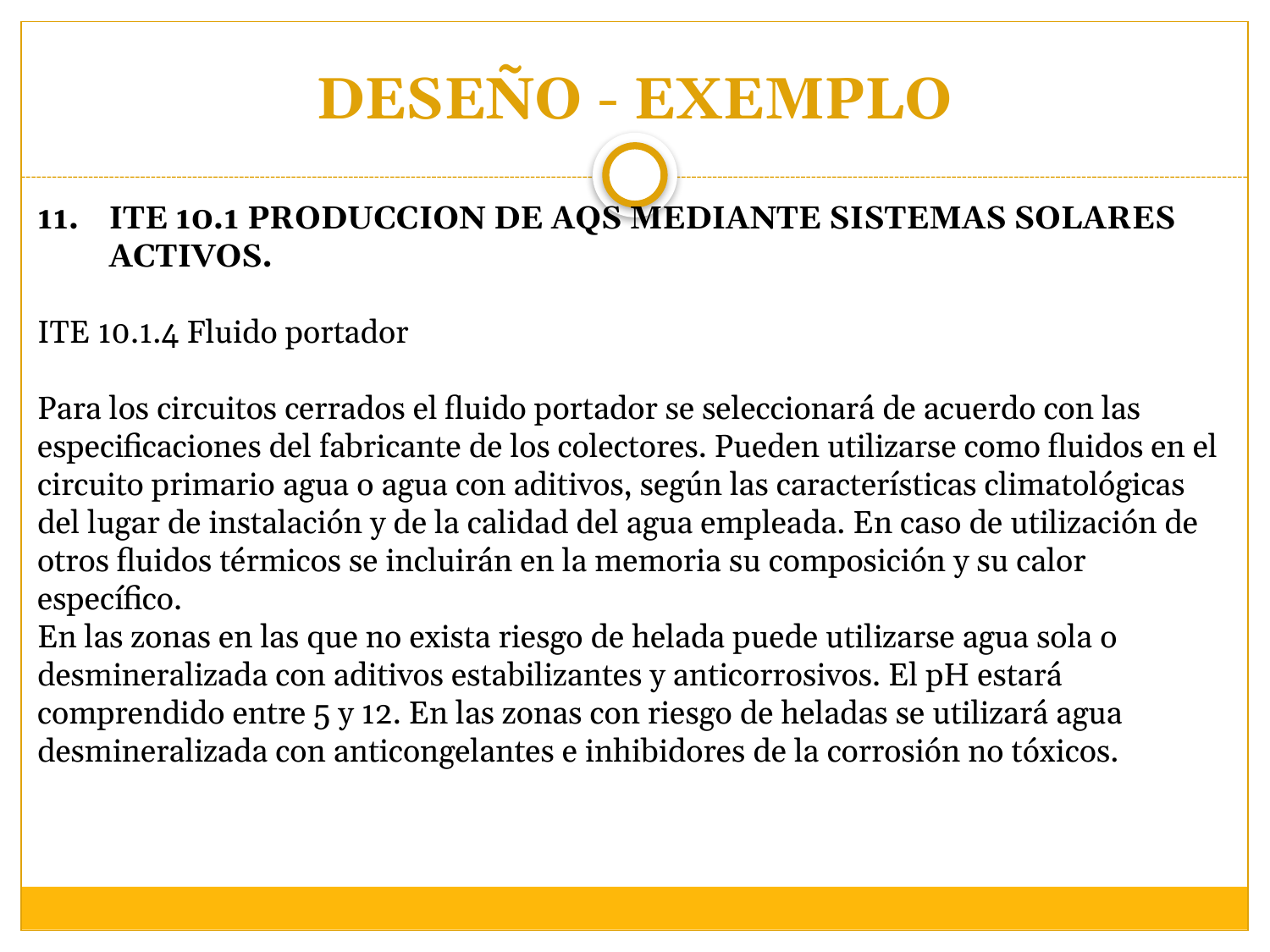

# DESEÑO - EXEMPLO
ITE 10.1 PRODUCCION DE AQS MEDIANTE SISTEMAS SOLARES ACTIVOS.

ITE 10.1.4 Fluido portador

Para los circuitos cerrados el fluido portador se seleccionará de acuerdo con las especificaciones del fabricante de los colectores. Pueden utilizarse como fluidos en el circuito primario agua o agua con aditivos, según las características climatológicas del lugar de instalación y de la calidad del agua empleada. En caso de utilización de otros fluidos térmicos se incluirán en la memoria su composición y su calor específico.
En las zonas en las que no exista riesgo de helada puede utilizarse agua sola o desmineralizada con aditivos estabilizantes y anticorrosivos. El pH estará comprendido entre 5 y 12. En las zonas con riesgo de heladas se utilizará agua desmineralizada con anticongelantes e inhibidores de la corrosión no tóxicos.